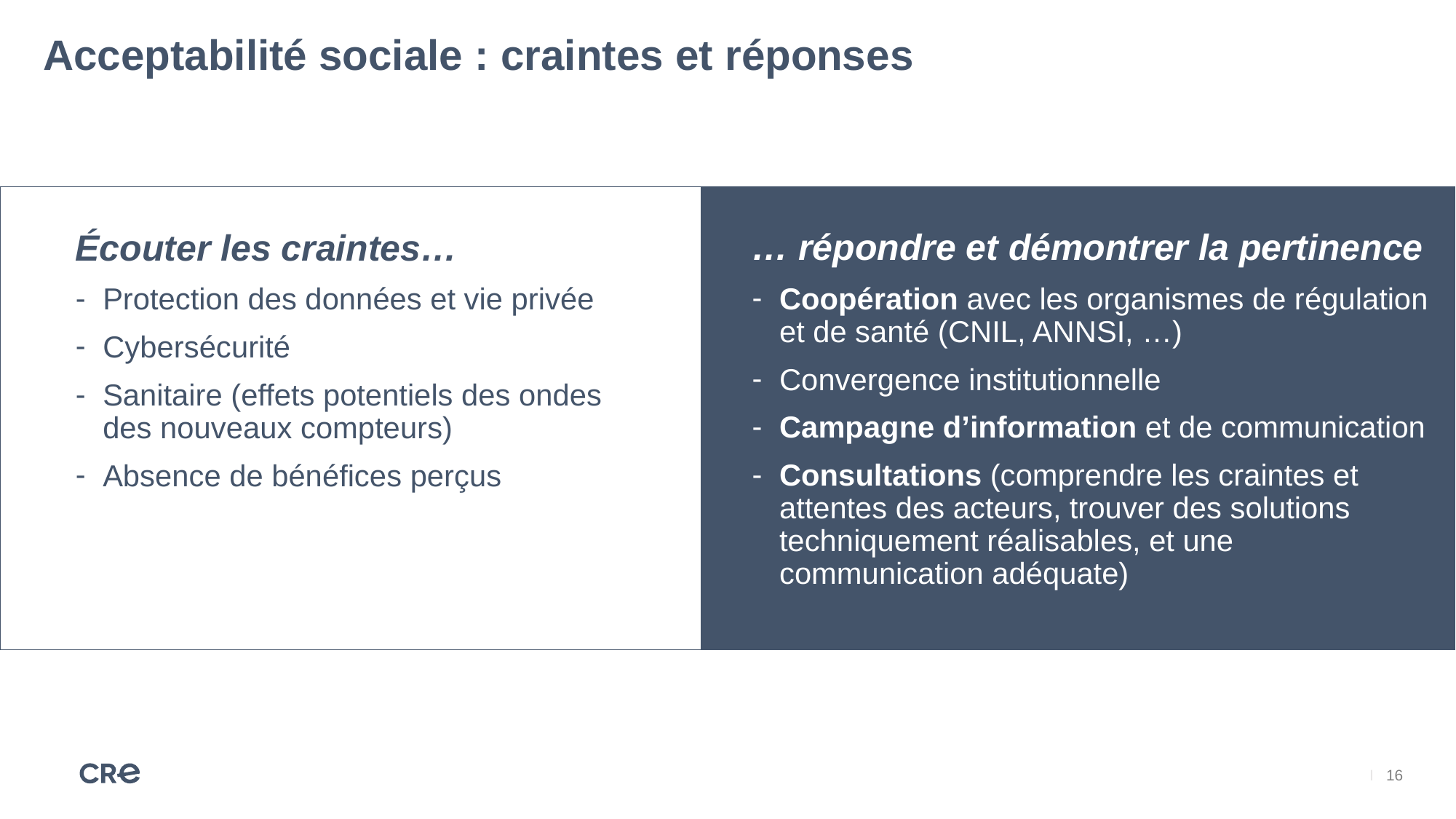

Acceptabilité sociale : craintes et réponses

… répondre et démontrer la pertinence
Coopération avec les organismes de régulation et de santé (CNIL, ANNSI, …)
Convergence institutionnelle
Campagne d’information et de communication
Consultations (comprendre les craintes et attentes des acteurs, trouver des solutions techniquement réalisables, et une communication adéquate)

Écouter les craintes…
Protection des données et vie privée
Cybersécurité
Sanitaire (effets potentiels des ondes des nouveaux compteurs)
Absence de bénéfices perçus

I   16